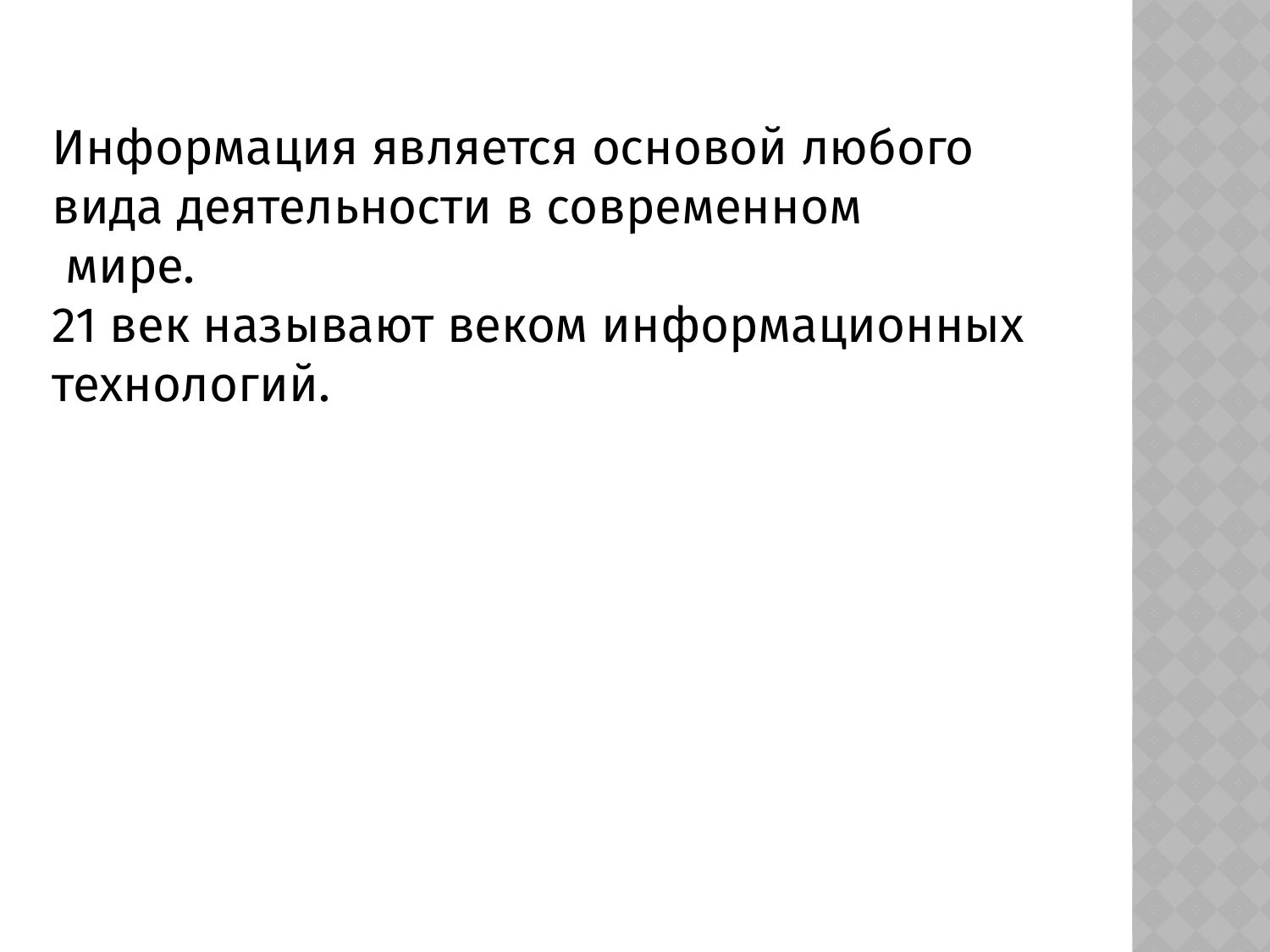

Информация является основой любого
вида деятельности в современном
 мире.
21 век называют веком информационных
технологий.